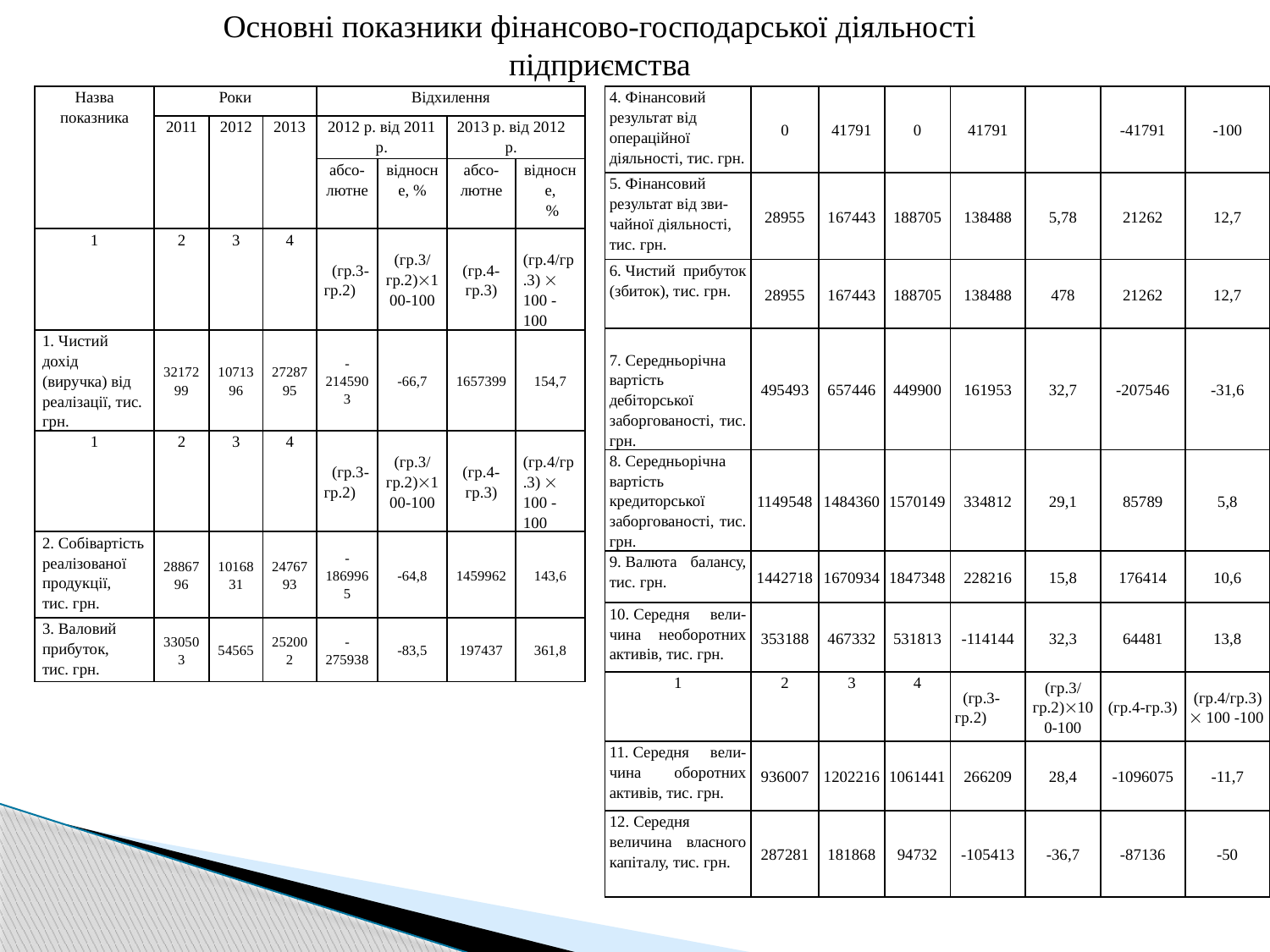

Основні показники фінансово-господарської діяльності підприємства
| Назва показника | Роки |  |  | Відхилення |  |  |  |
| --- | --- | --- | --- | --- | --- | --- | --- |
|  | 2011 | 2012 | 2013 | 2012 р. від 2011 р. |  | 2013 р. від 2012 р. |  |
|  |  |  |  | абсо-лютне | відносне, % | абсо-лютне | відносне, % |
| 1 | 2 | 3 | 4 | (гр.3-гр.2) | (гр.3/гр.2)×100-100 | (гр.4-гр.3) | (гр.4/гр.3) × 100 -100 |
| 1. Чистий дохід (виручка) від реалізації, тис. грн. | 3217299 | 1071396 | 2728795 | -2145903 | -66,7 | 1657399 | 154,7 |
| 1 | 2 | 3 | 4 | (гр.3-гр.2) | (гр.3/гр.2)×100-100 | (гр.4-гр.3) | (гр.4/гр.3) × 100 -100 |
| 2. Собівартість реалізованої продукції, тис. грн. | 2886796 | 1016831 | 2476793 | -1869965 | -64,8 | 1459962 | 143,6 |
| 3. Валовий прибуток, тис. грн. | 330503 | 54565 | 252002 | -275938 | -83,5 | 197437 | 361,8 |
| 4. Фінансовий результат від операційної діяльності, тис. грн. | 0 | 41791 | 0 | 41791 |  | -41791 | -100 |
| --- | --- | --- | --- | --- | --- | --- | --- |
| 5. Фінансовий результат від зви-чайної діяльності, тис. грн. | 28955 | 167443 | 188705 | 138488 | 5,78 | 21262 | 12,7 |
| 6. Чистий прибуток (збиток), тис. грн. | 28955 | 167443 | 188705 | 138488 | 478 | 21262 | 12,7 |
| 7. Середньорічна вартість дебіторської заборгованості, тис. грн. | 495493 | 657446 | 449900 | 161953 | 32,7 | -207546 | -31,6 |
| 8. Середньорічна вартість кредиторської заборгованості, тис. грн. | 1149548 | 1484360 | 1570149 | 334812 | 29,1 | 85789 | 5,8 |
| 9. Валюта балансу, тис. грн. | 1442718 | 1670934 | 1847348 | 228216 | 15,8 | 176414 | 10,6 |
| 10. Середня вели-чина необоротних активів, тис. грн. | 353188 | 467332 | 531813 | -114144 | 32,3 | 64481 | 13,8 |
| 1 | 2 | 3 | 4 | (гр.3-гр.2) | (гр.3/гр.2)×100-100 | (гр.4-гр.3) | (гр.4/гр.3) × 100 -100 |
| 11. Середня вели-чина оборотних активів, тис. грн. | 936007 | 1202216 | 1061441 | 266209 | 28,4 | -1096075 | -11,7 |
| 12. Середня величина власного капіталу, тис. грн. | 287281 | 181868 | 94732 | -105413 | -36,7 | -87136 | -50 |